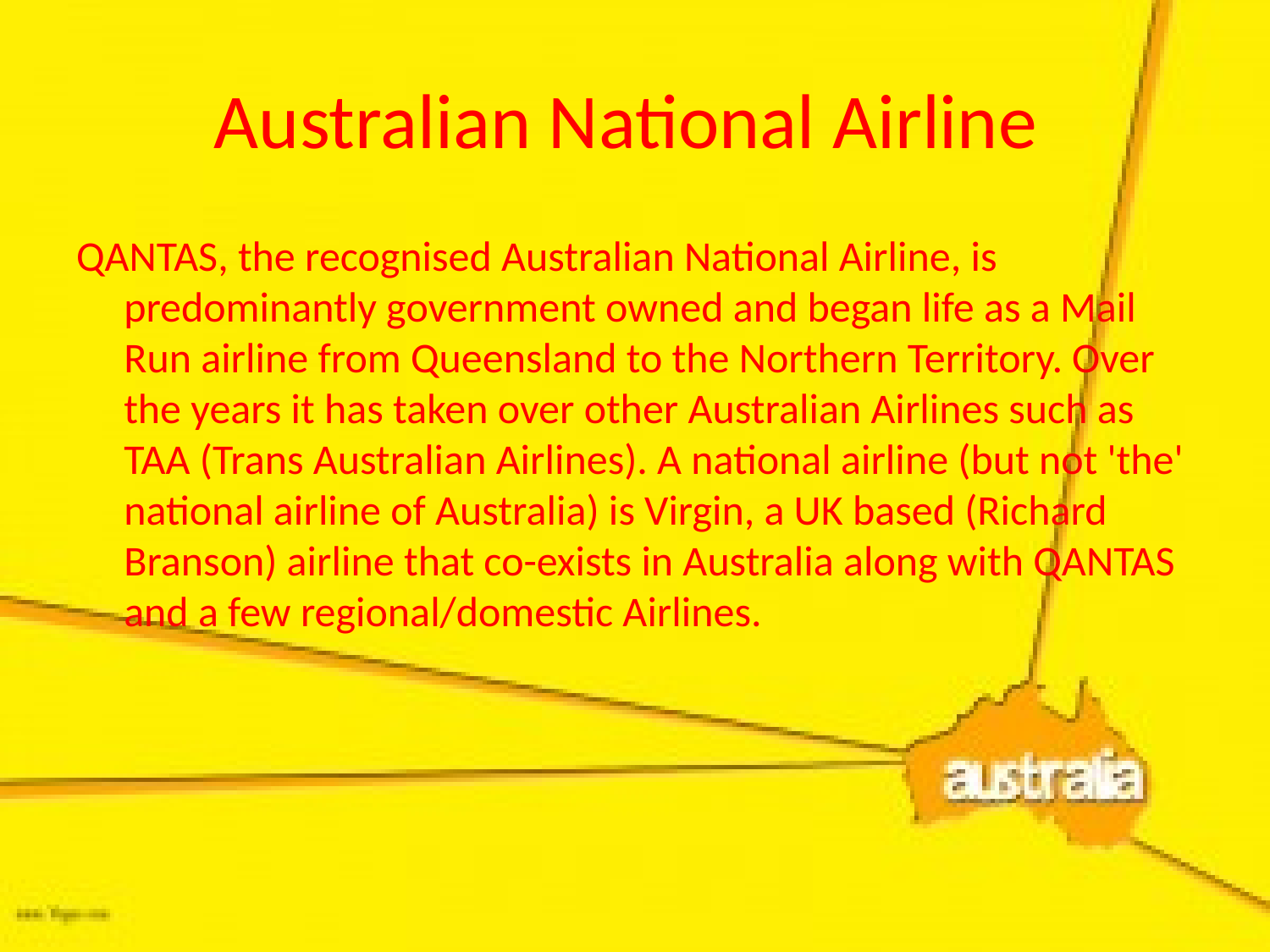

# Australian National Airline
QANTAS, the recognised Australian National Airline, is predominantly government owned and began life as a Mail Run airline from Queensland to the Northern Territory. Over the years it has taken over other Australian Airlines such as TAA (Trans Australian Airlines). A national airline (but not 'the' national airline of Australia) is Virgin, a UK based (Richard Branson) airline that co-exists in Australia along with QANTAS and a few regional/domestic Airlines.